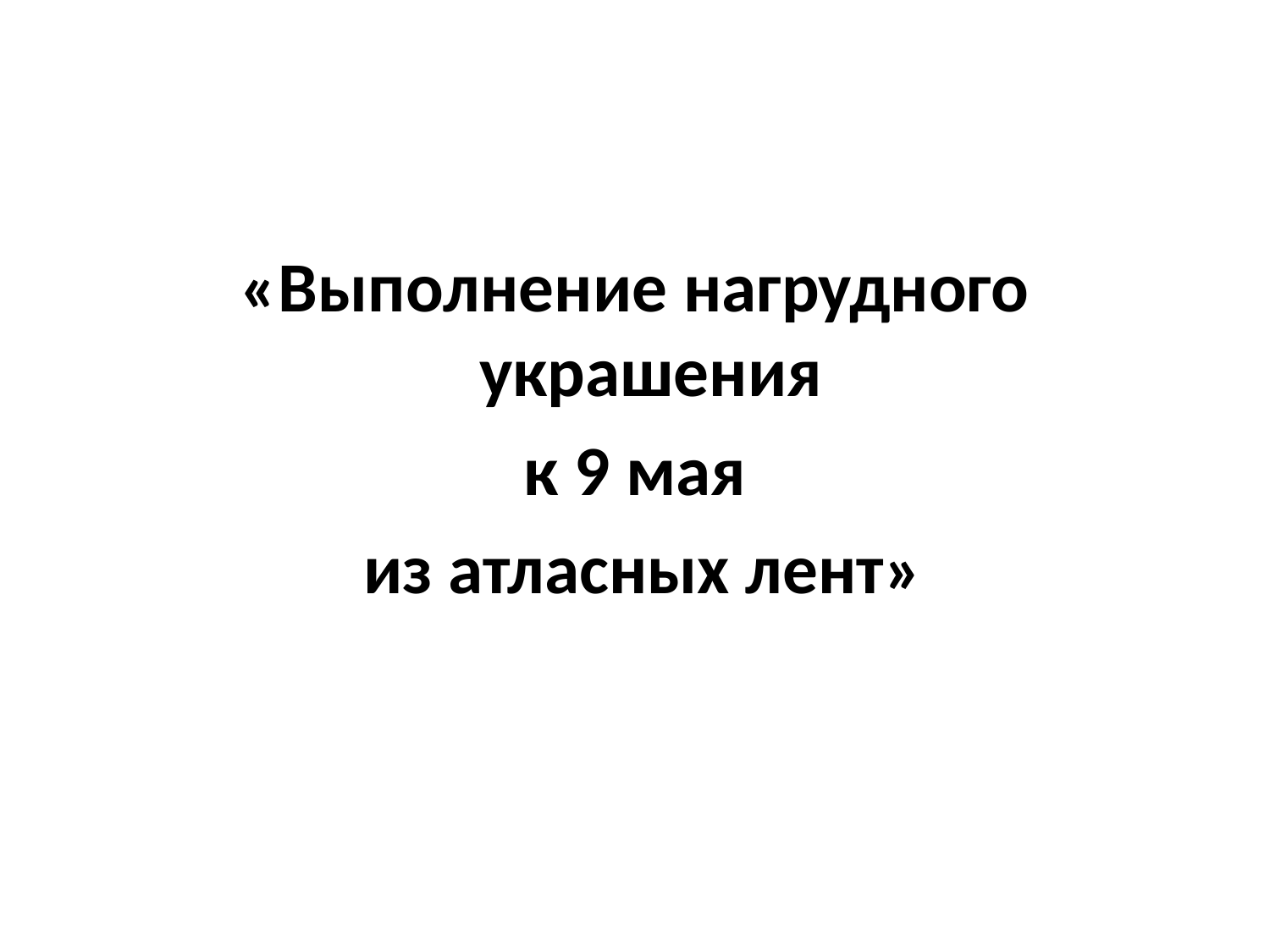

#

«Выполнение нагрудного украшения
к 9 мая
 из атласных лент»